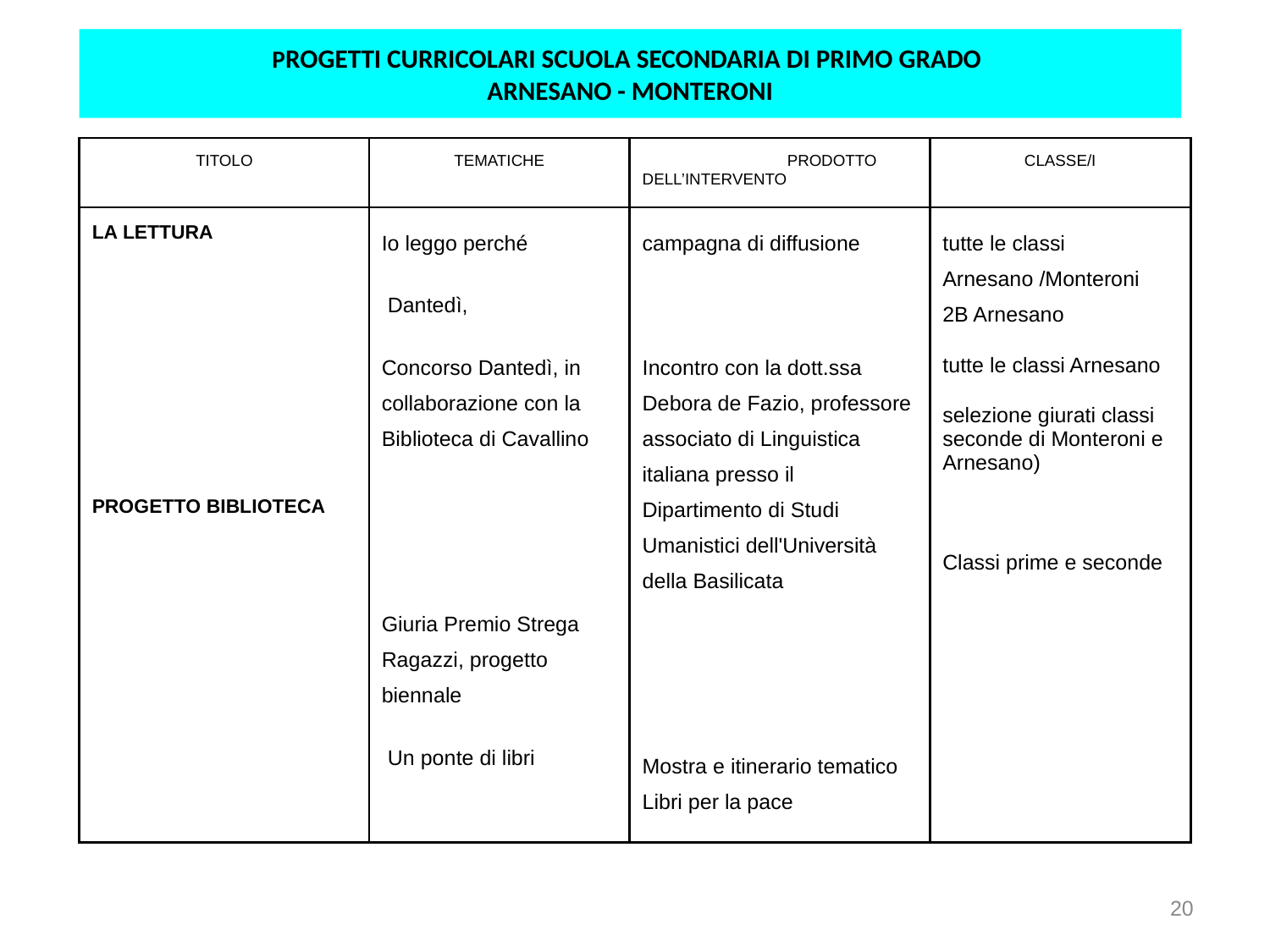

PROGETTI CURRICOLARI SCUOLA SECONDARIA DI PRIMO GRADO
ARNESANO - MONTERONI
| TITOLO | TEMATICHE | PRODOTTO DELL’INTERVENTO | CLASSE/I |
| --- | --- | --- | --- |
| LA LETTURA PROGETTO BIBLIOTECA | Io leggo perché Dantedì, Concorso Dantedì, in collaborazione con la Biblioteca di Cavallino Giuria Premio Strega Ragazzi, progetto biennale Un ponte di libri | campagna di diffusione Incontro con la dott.ssa Debora de Fazio, professore associato di Linguistica italiana presso il Dipartimento di Studi Umanistici dell'Università della Basilicata Mostra e itinerario tematico Libri per la pace | tutte le classi Arnesano /Monteroni 2B Arnesano tutte le classi Arnesano selezione giurati classi seconde di Monteroni e Arnesano) Classi prime e seconde |
20